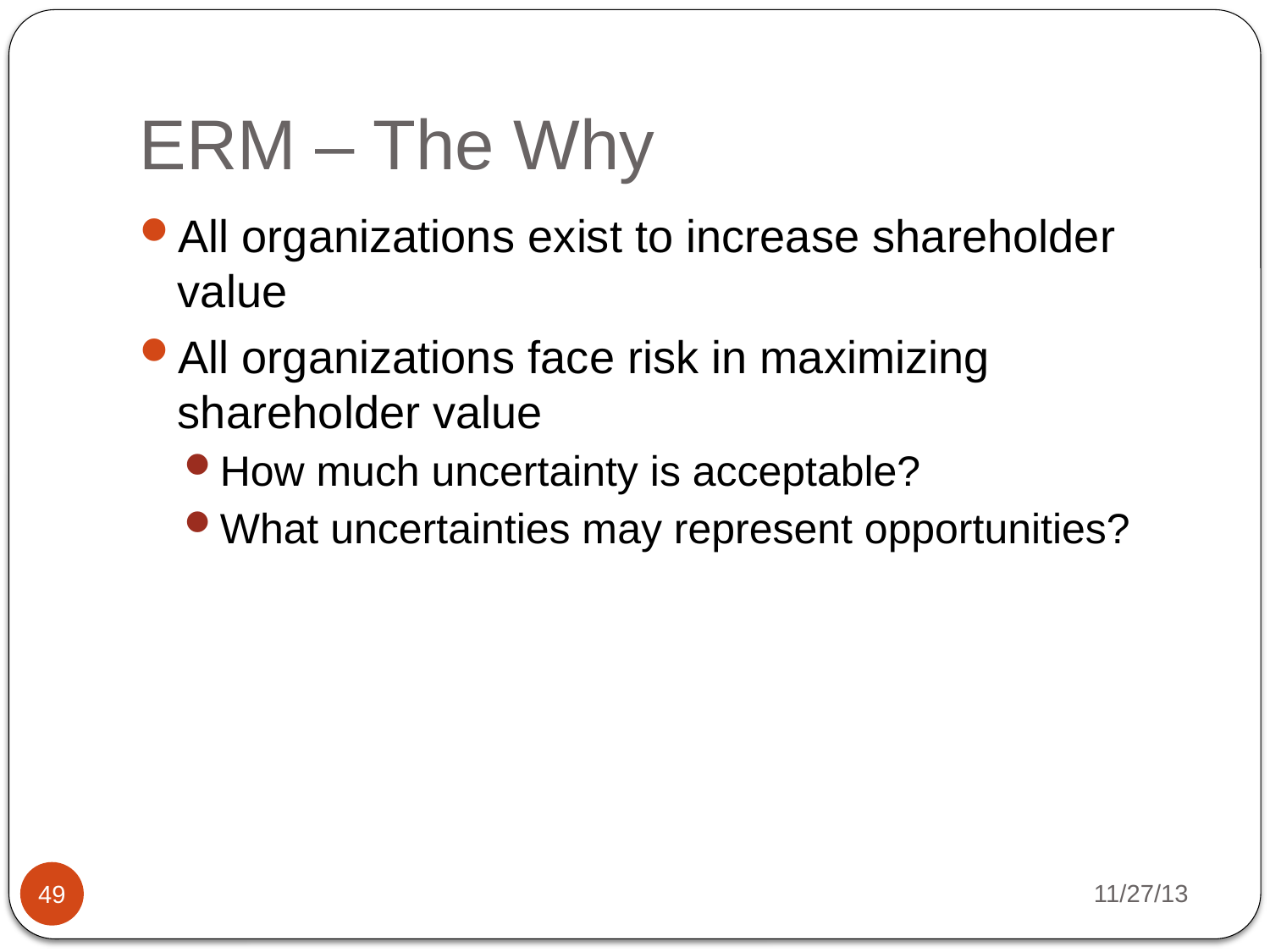

# ERM – The Why
All organizations exist to increase shareholder value
All organizations face risk in maximizing shareholder value
How much uncertainty is acceptable?
What uncertainties may represent opportunities?

11/27/13
49